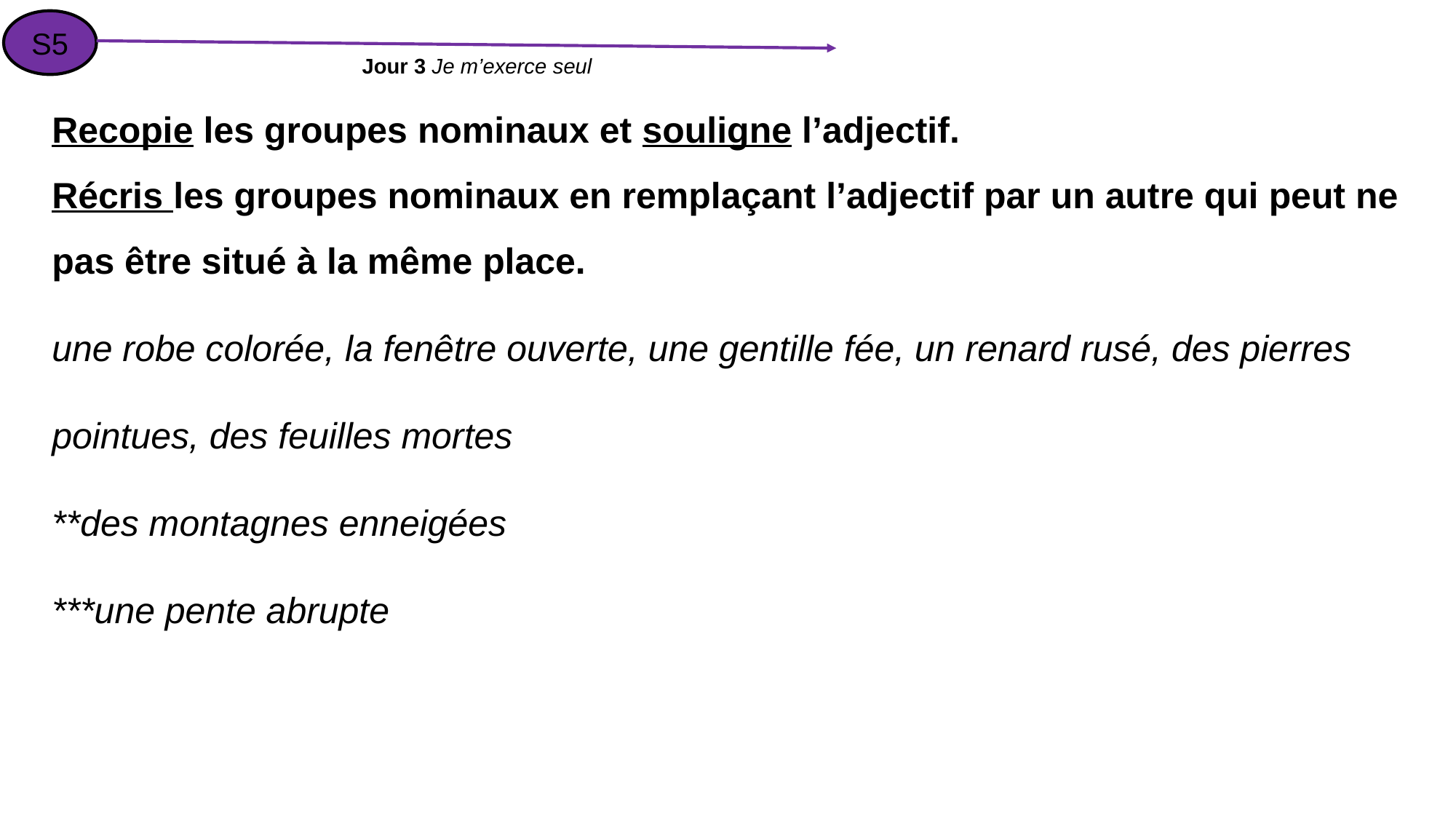

S5
Jour 3 Je m’exerce seul
Recopie les groupes nominaux et souligne l’adjectif.
Récris les groupes nominaux en remplaçant l’adjectif par un autre qui peut ne pas être situé à la même place.
une robe colorée, la fenêtre ouverte, une gentille fée, un renard rusé, des pierres pointues, des feuilles mortes
**des montagnes enneigées
***une pente abrupte